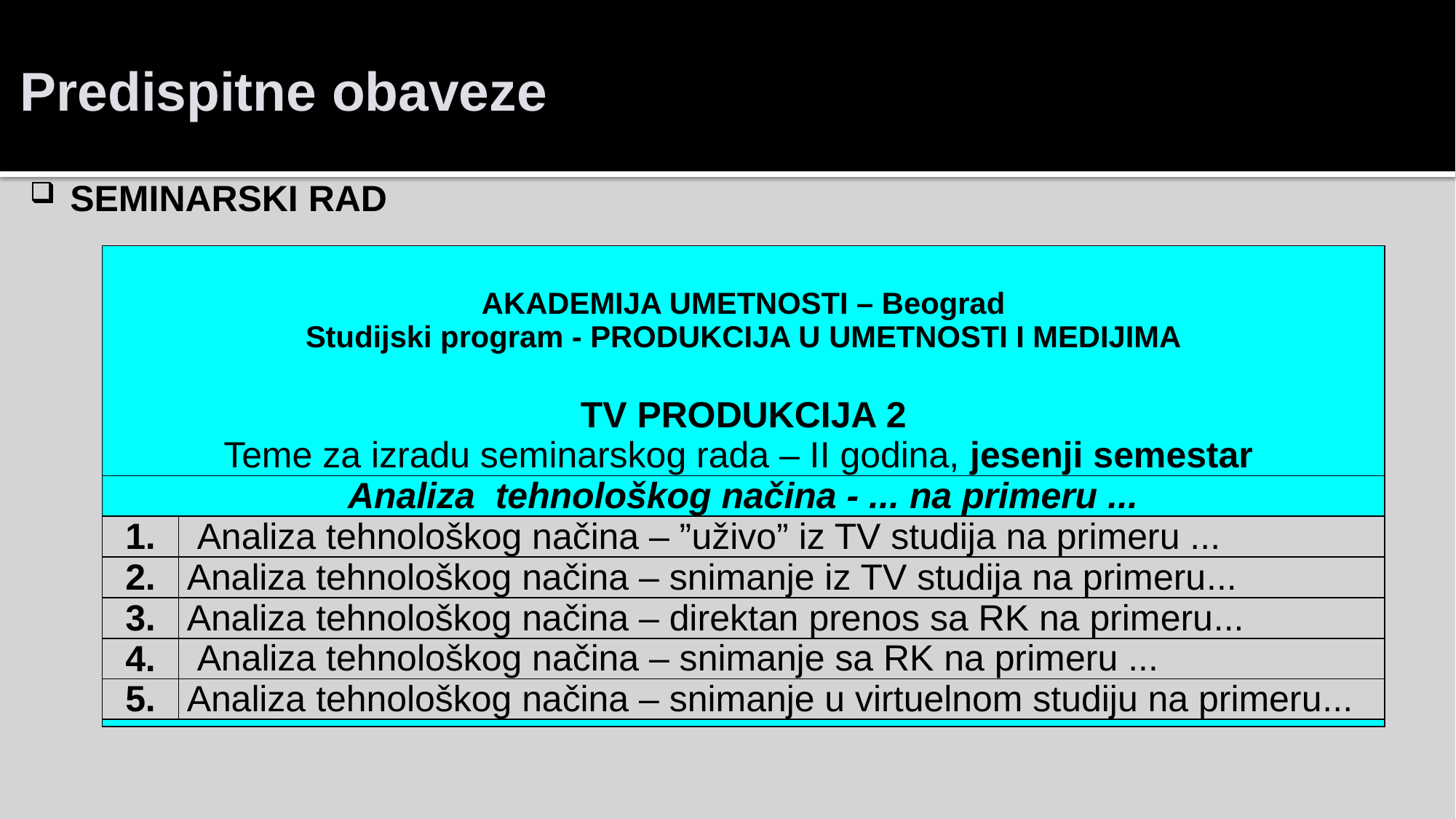

# Predispitne obaveze
SEMINARSKI RAD

| AKADEMIJA UMETNOSTI – Beograd Studijski program - PRODUKCIJA U UMETNOSTI I MEDIJIMA   TV PRODUKCIJA 2 Teme za izradu seminarskog rada – II godina, jesenji semestar |  |
| --- | --- |
| Analiza tehnološkog načina - ... na primeru ... |  |
| 1. | Analiza tehnološkog načina – ”uživo” iz TV studija na primeru ... |
| 2. | Analiza tehnološkog načina – snimanje iz TV studija na primeru... |
| 3. | Analiza tehnološkog načina – direktan prenos sa RK na primeru... |
| 4. | Analiza tehnološkog načina – snimanje sa RK na primeru ... |
| 5. | Analiza tehnološkog načina – snimanje u virtuelnom studiju na primeru... |
|  |  |